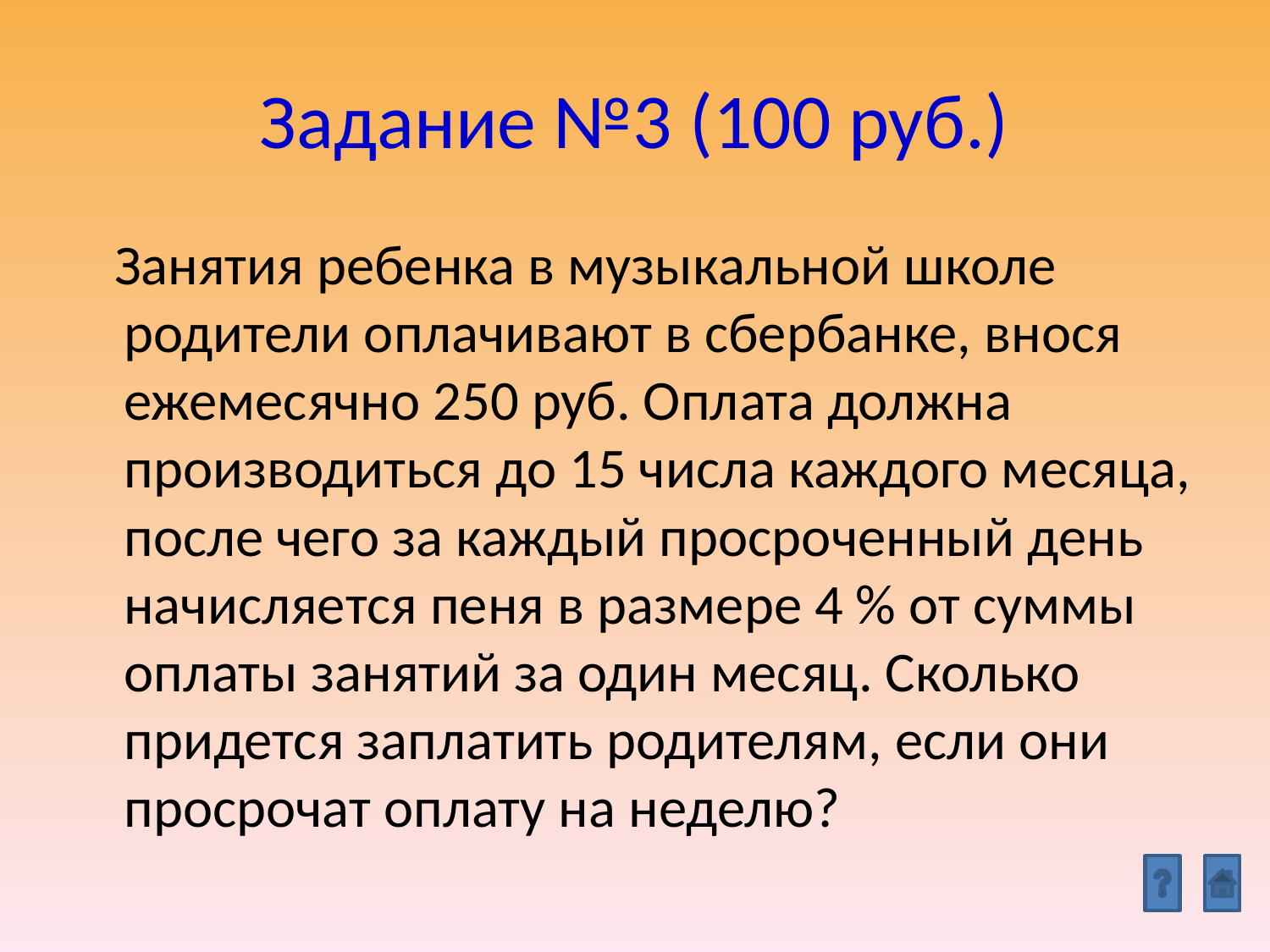

# Задание №3 (100 руб.)
   Занятия ребенка в музыкальной школе родители оплачивают в сбербанке, внося ежемесячно 250 руб. Оплата должна производиться до 15 числа каждого месяца, после чего за каждый просроченный день начисляется пеня в размере 4 % от суммы оплаты занятий за один месяц. Сколько придется заплатить родителям, если они просрочат оплату на неделю?